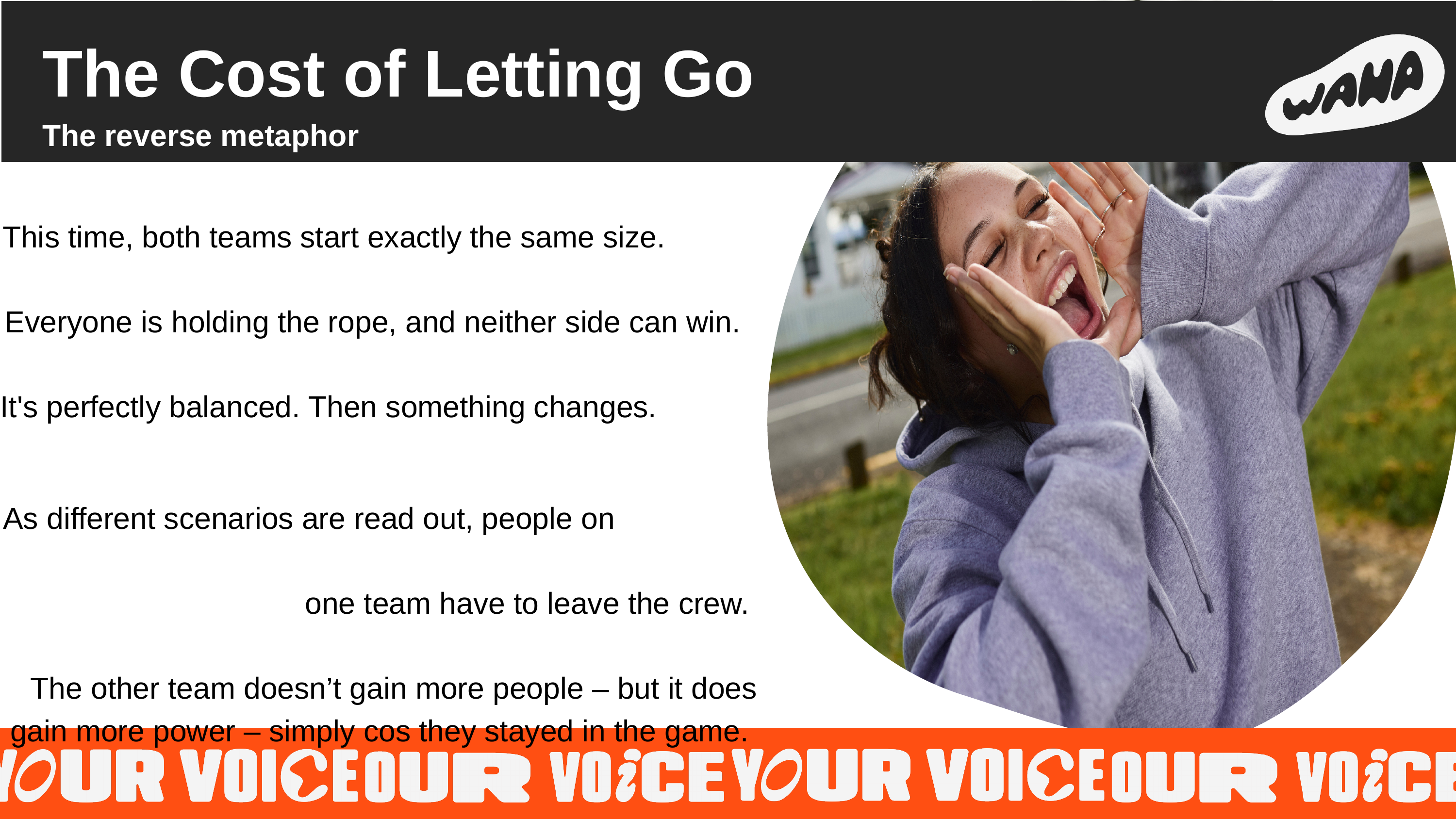

The Cost of Letting Go
The reverse metaphor

This time, both teams start exactly the same size.
Everyone is holding the rope, and neither side can win.
It's perfectly balanced. Then something changes.

As different scenarios are read out, people on
one team have to leave the crew.

The other team doesn’t gain more people – but it does gain more power – simply cos they stayed in the game.